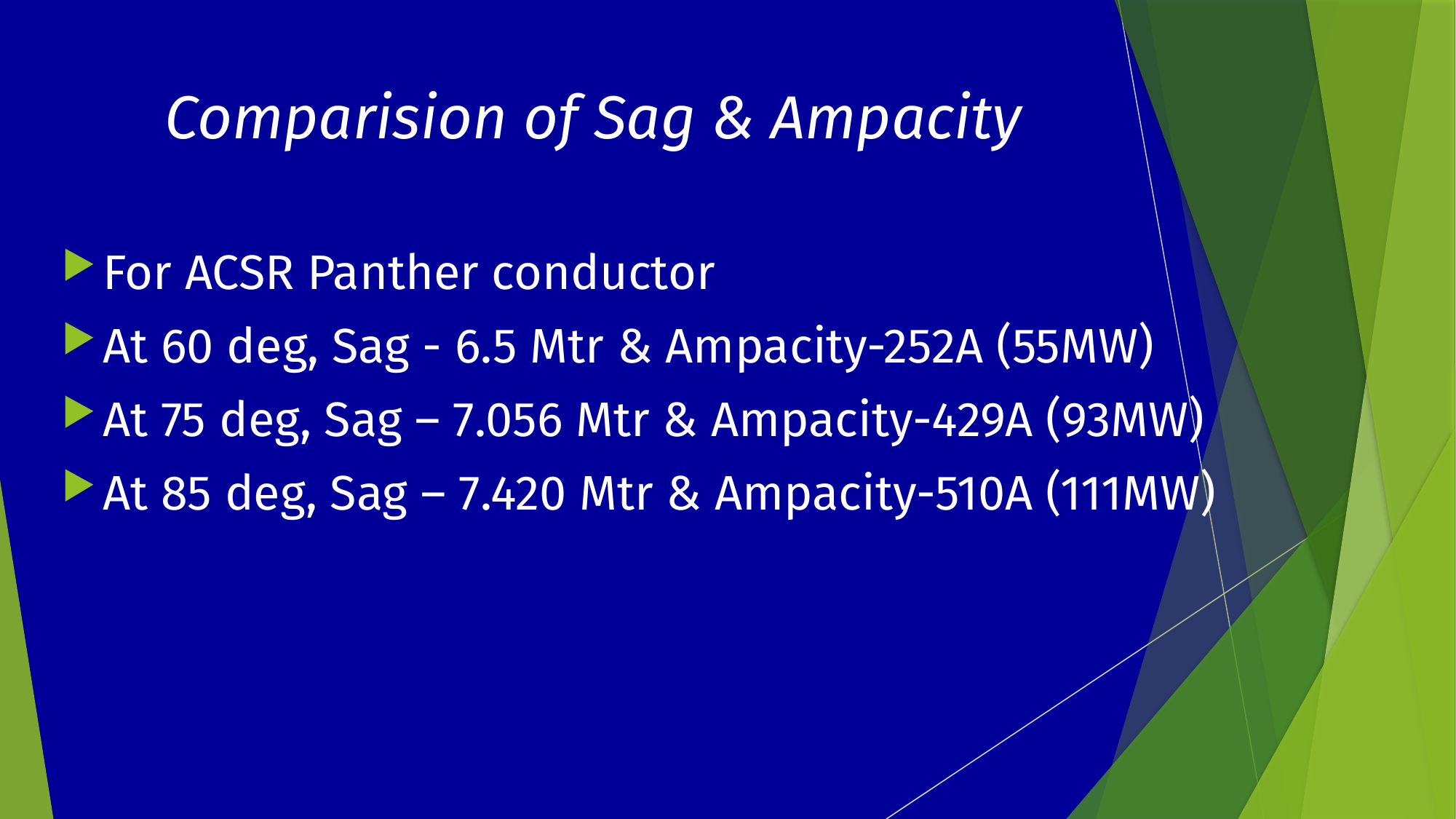

# Comparision of Sag & Ampacity
For ACSR Panther conductor
At 60 deg, Sag - 6.5 Mtr & Ampacity-252A (55MW)
At 75 deg, Sag – 7.056 Mtr & Ampacity-429A (93MW)
At 85 deg, Sag – 7.420 Mtr & Ampacity-510A (111MW)